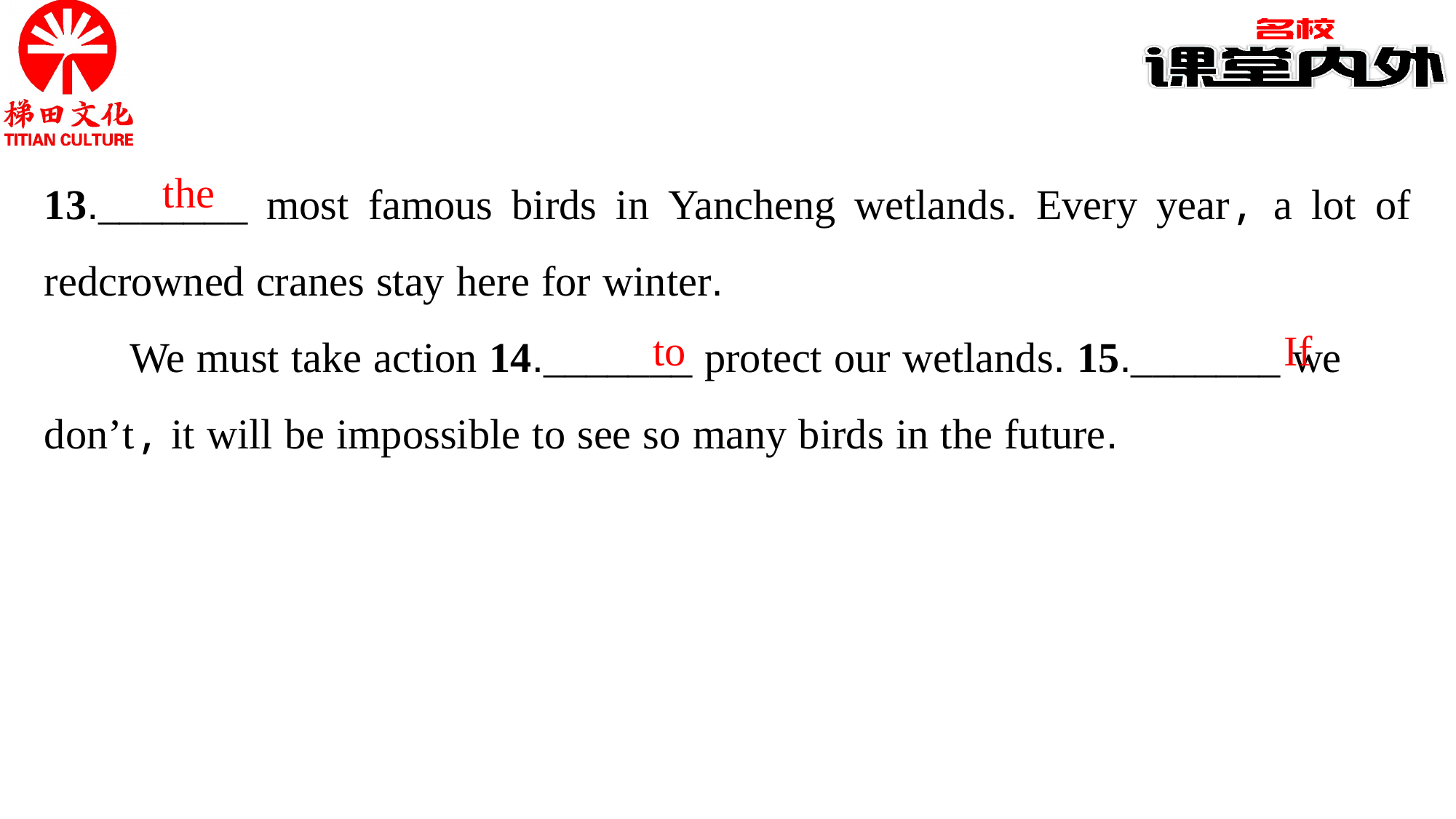

13._______ most famous birds in Yancheng wetlands. Every year, a lot of redcrowned cranes stay here for winter.
We must take action 14._______ protect our wetlands. 15._______ we don’t, it will be impossible to see so many birds in the future.

the
to
If